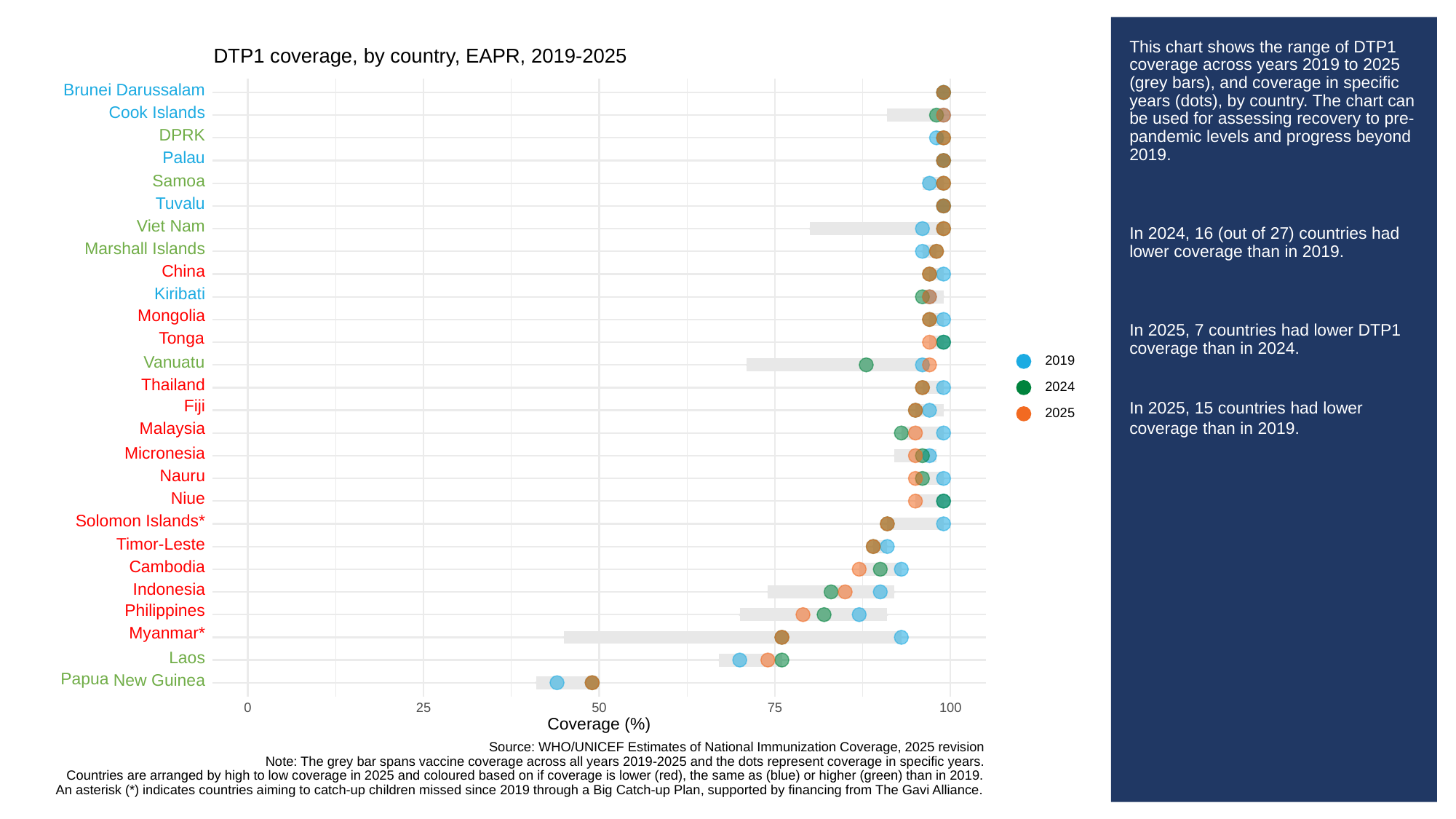

# This chart shows the range of DTP1 coverage across years 2019 to 2025 (grey bars), and coverage in specific years (dots), by country. The chart can be used for assessing recovery to pre-pandemic levels and progress beyond 2019.

In 2024, 16 (out of 27) countries had lower coverage than in 2019.

In 2025, 7 countries had lower DTP1 coverage than in 2024.

In 2025, 15 countries had lower coverage than in 2019.

DTP1 coverage, by country, EAPR, 2019-2025

Brunei
Darussalam

Cook
Islands

DPRK

Palau

Samoa

Tuvalu

Viet
Nam

Marshall
Islands

China

Kiribati

Mongolia

Tonga

2019
Vanuatu

Thailand

2024

Fiji

2025

Malaysia

Micronesia

Nauru

Niue

Solomon
Islands*

Timor-Leste

Cambodia

Indonesia

Philippines

Myanmar*

Laos

Papua
Guinea
New

0
25
50
100
75
Coverage (%)
Source: WHO/UNICEF Estimates of National Immunization Coverage, 2025 revision
Note: The grey bar spans vaccine coverage across all years 2019-2025 and the dots represent coverage in specific years.
Countries are arranged by high to low coverage in 2025 and coloured based on if coverage is lower (red), the same as (blue) or higher (green) than in 2019.
An asterisk (*) indicates countries aiming to catch-up children missed since 2019 through a Big Catch-up Plan, supported by financing from The Gavi Alliance.